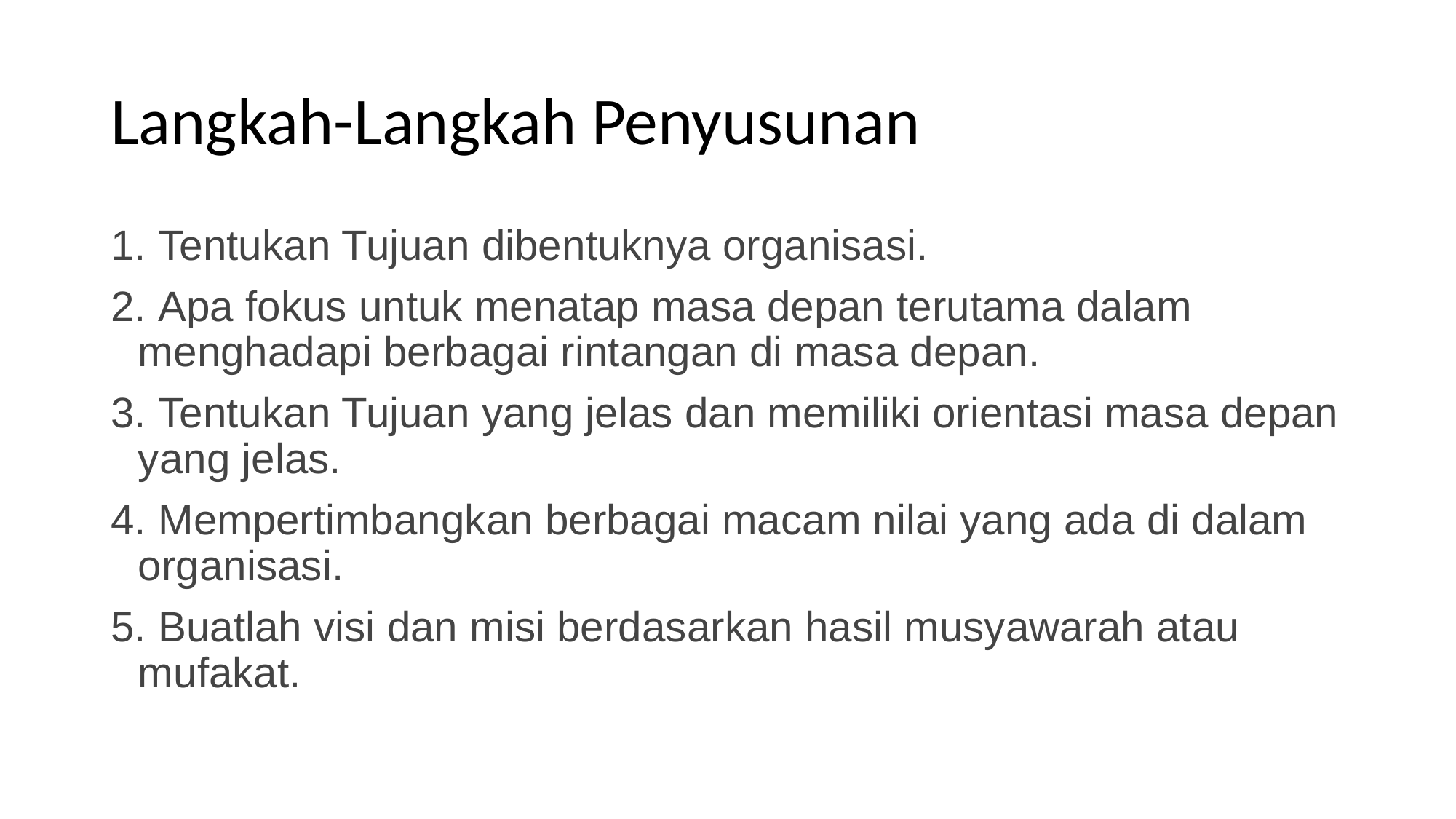

# Langkah-Langkah Penyusunan
 Tentukan Tujuan dibentuknya organisasi.
 Apa fokus untuk menatap masa depan terutama dalam menghadapi berbagai rintangan di masa depan.
 Tentukan Tujuan yang jelas dan memiliki orientasi masa depan yang jelas.
 Mempertimbangkan berbagai macam nilai yang ada di dalam organisasi.
 Buatlah visi dan misi berdasarkan hasil musyawarah atau mufakat.